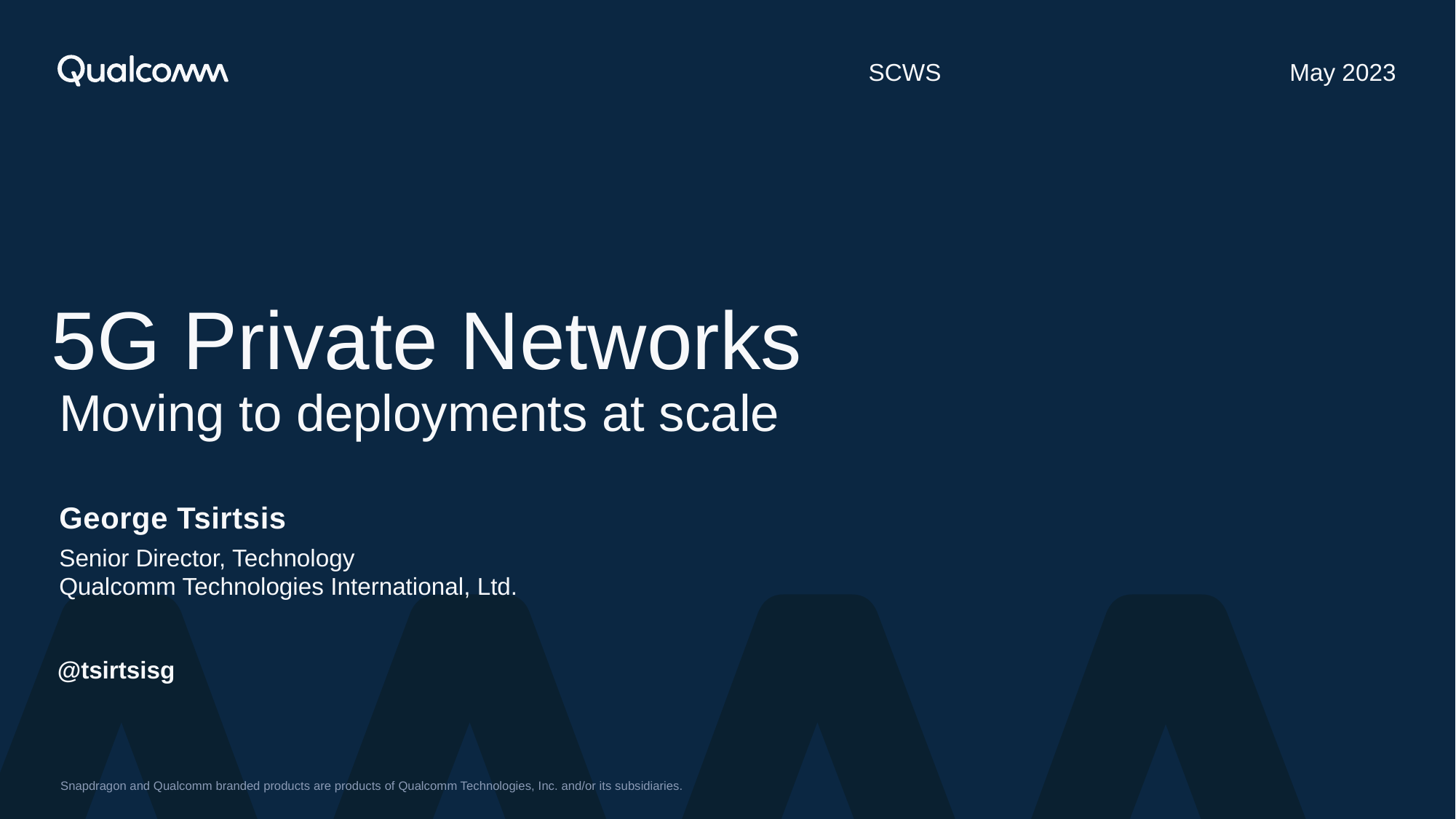

SCWS
May 2023
# 5G Private Networks
Moving to deployments at scale
George Tsirtsis
Senior Director, Technology
Qualcomm Technologies International, Ltd.
@tsirtsisg